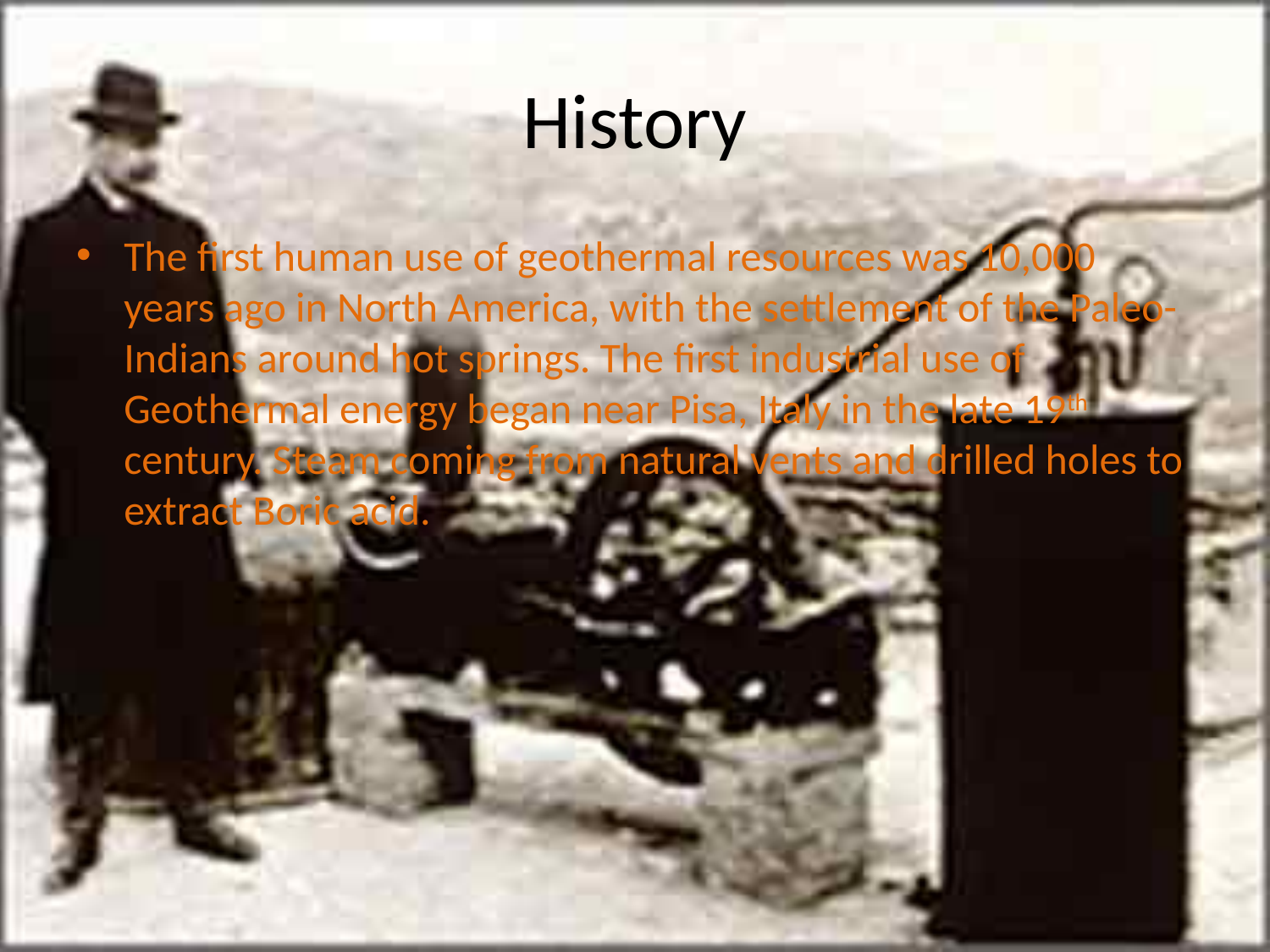

# History
The first human use of geothermal resources was 10,000 years ago in North America, with the settlement of the Paleo-Indians around hot springs. The first industrial use of Geothermal energy began near Pisa, Italy in the late 19th century. Steam coming from natural vents and drilled holes to extract Boric acid.